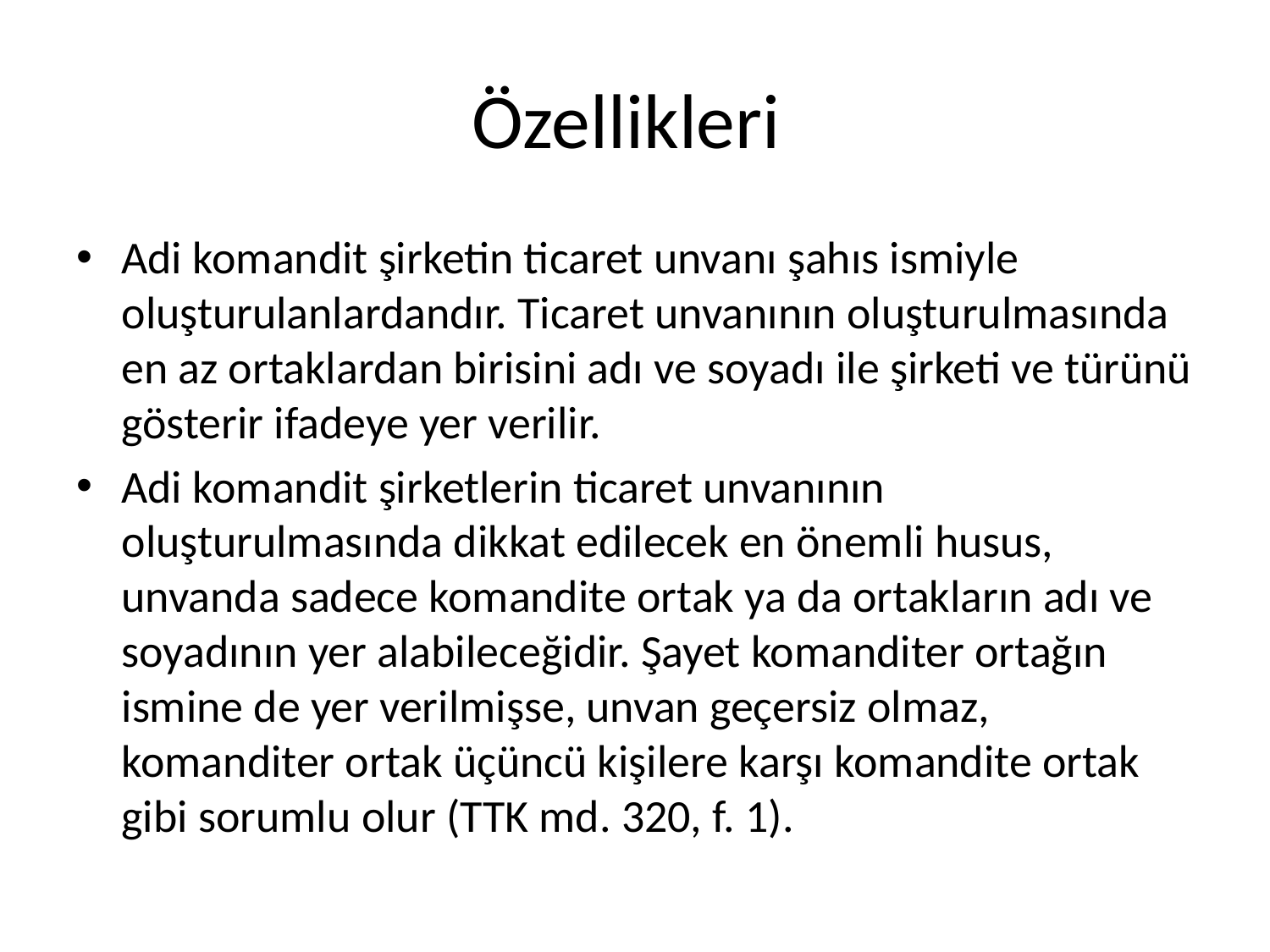

# Özellikleri
Adi komandit şirketin ticaret unvanı şahıs ismiyle oluşturulanlardandır. Ticaret unvanının oluşturulmasında en az ortaklardan birisini adı ve soyadı ile şirketi ve türünü gösterir ifadeye yer verilir.
Adi komandit şirketlerin ticaret unvanının oluşturulmasında dikkat edilecek en önemli husus, unvanda sadece komandite ortak ya da ortakların adı ve soyadının yer alabileceğidir. Şayet komanditer ortağın ismine de yer verilmişse, unvan geçersiz olmaz, komanditer ortak üçüncü kişilere karşı komandite ortak gibi sorumlu olur (TTK md. 320, f. 1).